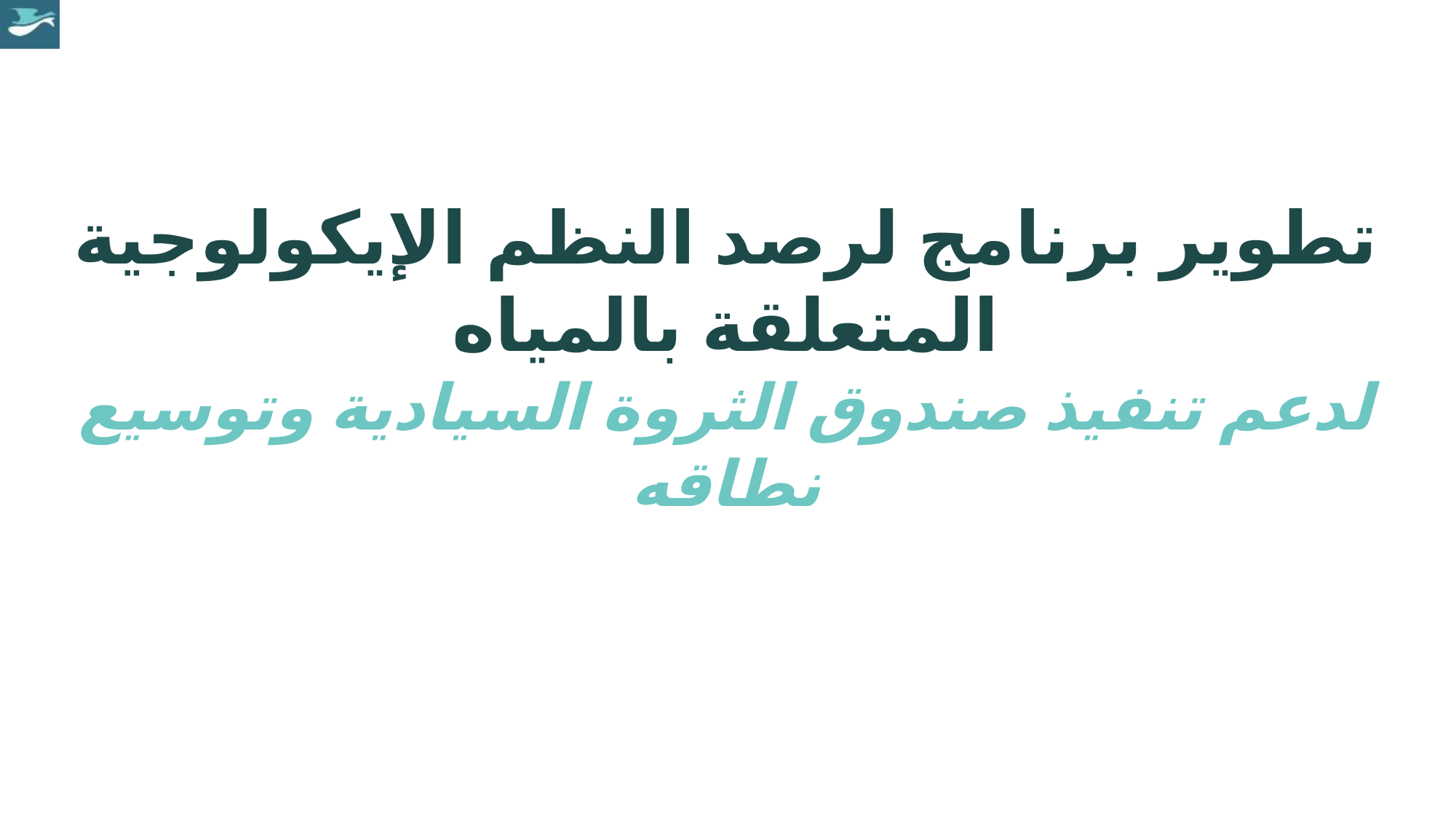

#
تطوير برنامج لرصد النظم الإيكولوجية المتعلقة بالمياه
لدعم تنفيذ صندوق الثروة السيادية وتوسيع نطاقه